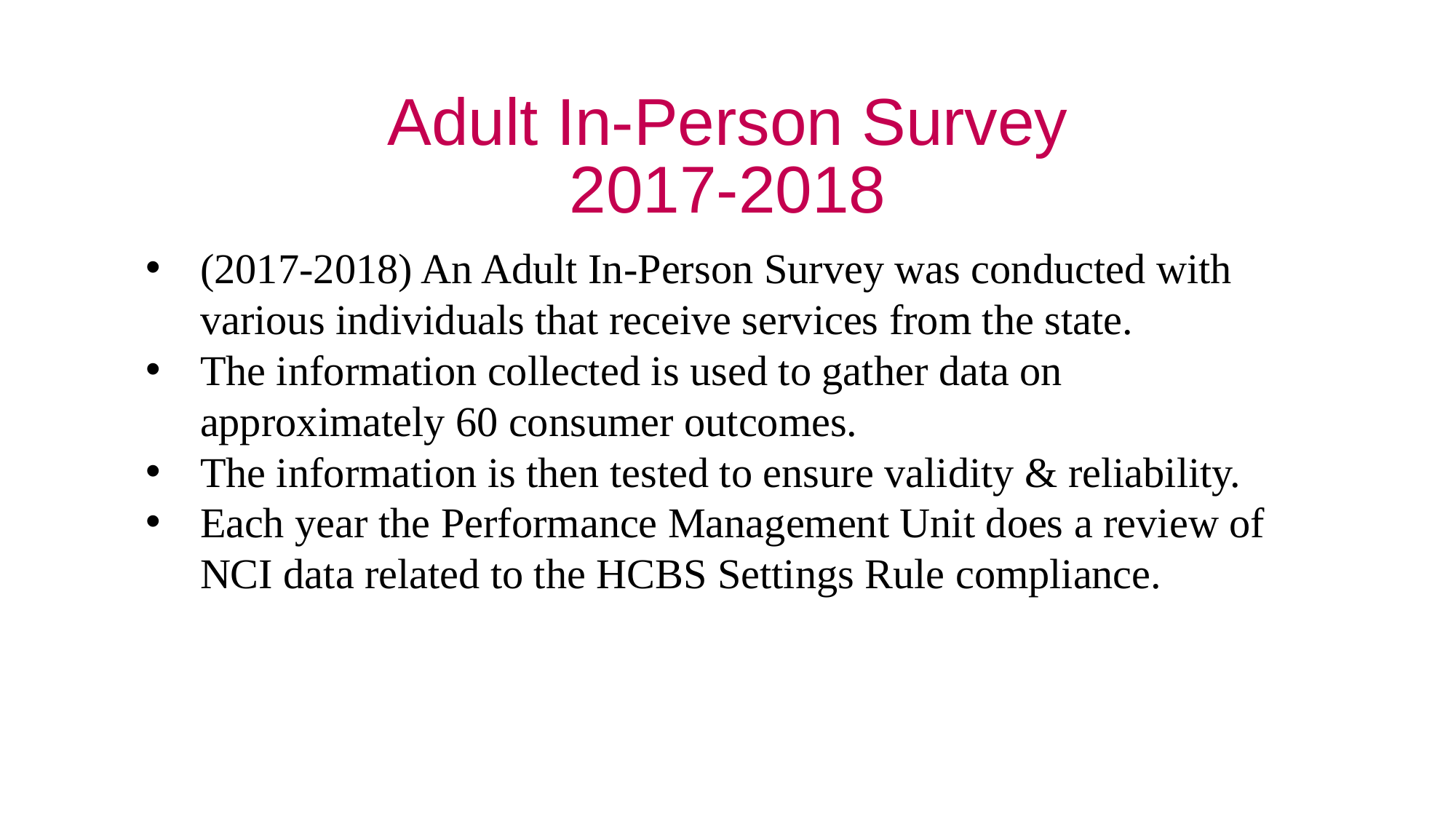

# Adult In-Person Survey 2017-2018
(2017-2018) An Adult In-Person Survey was conducted with various individuals that receive services from the state.
The information collected is used to gather data on approximately 60 consumer outcomes.
The information is then tested to ensure validity & reliability.
Each year the Performance Management Unit does a review of NCI data related to the HCBS Settings Rule compliance.